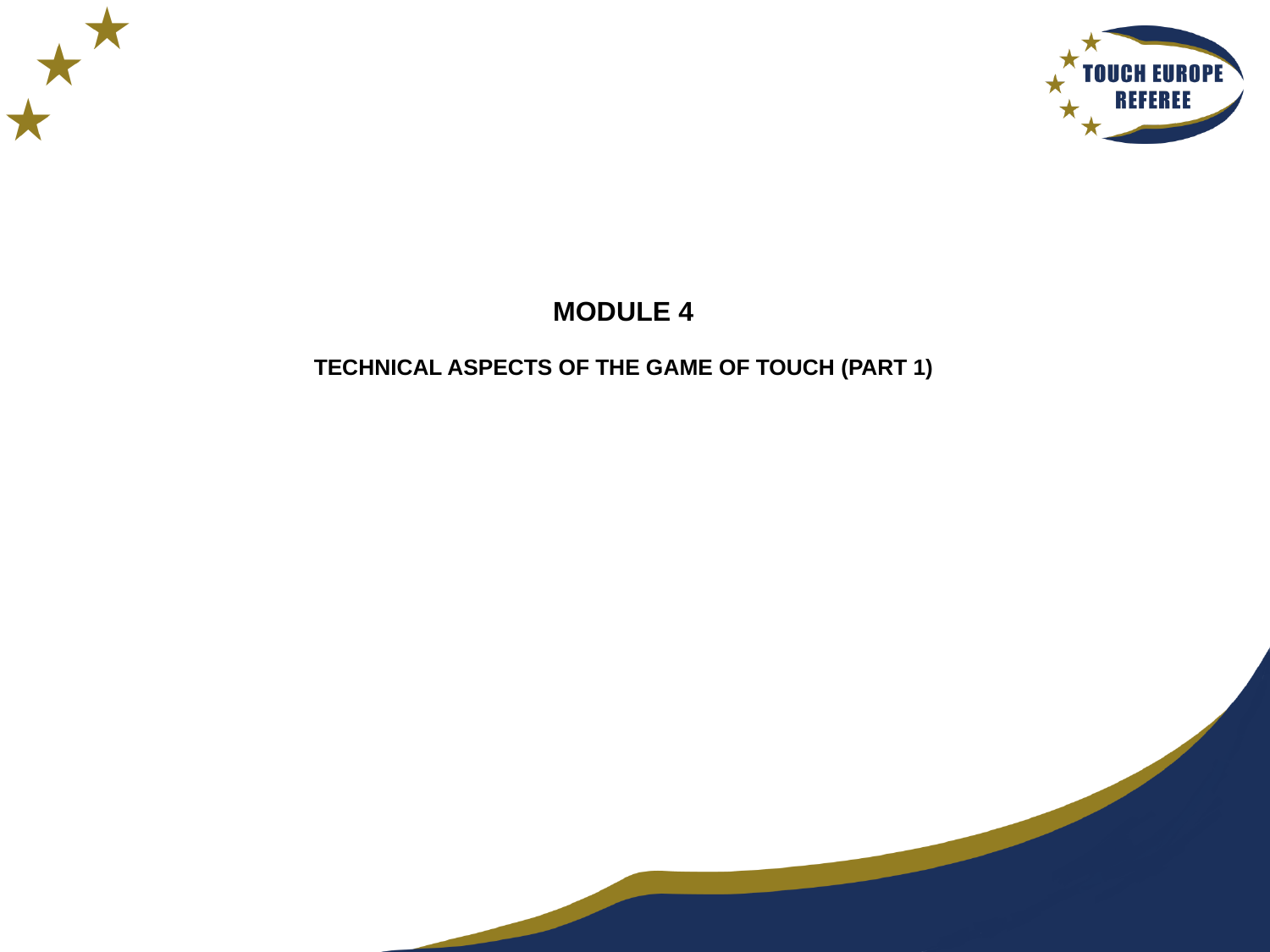

# MODULE 4 TECHNICAL ASPECTS OF THE GAME OF TOUCH (PART 1)